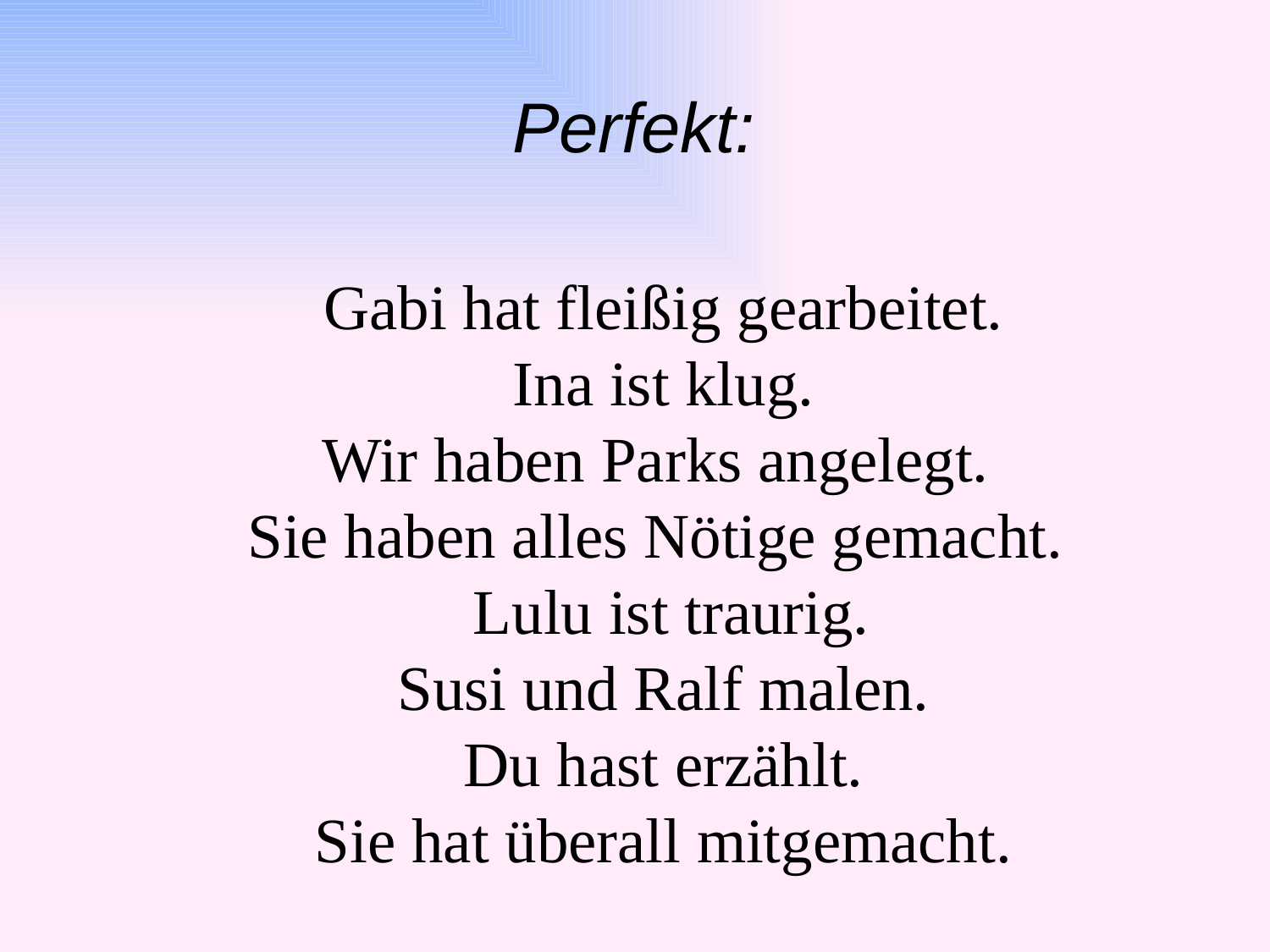

Perfekt:

Gabi hat fleißig gearbeitet.
 Ina ist klug.
Wir haben Parks angelegt.
Sie haben alles Nötige gemacht.
 Lulu ist traurig.
Susi und Ralf malen.
Du hast erzählt.
Sie hat überall mitgemacht.